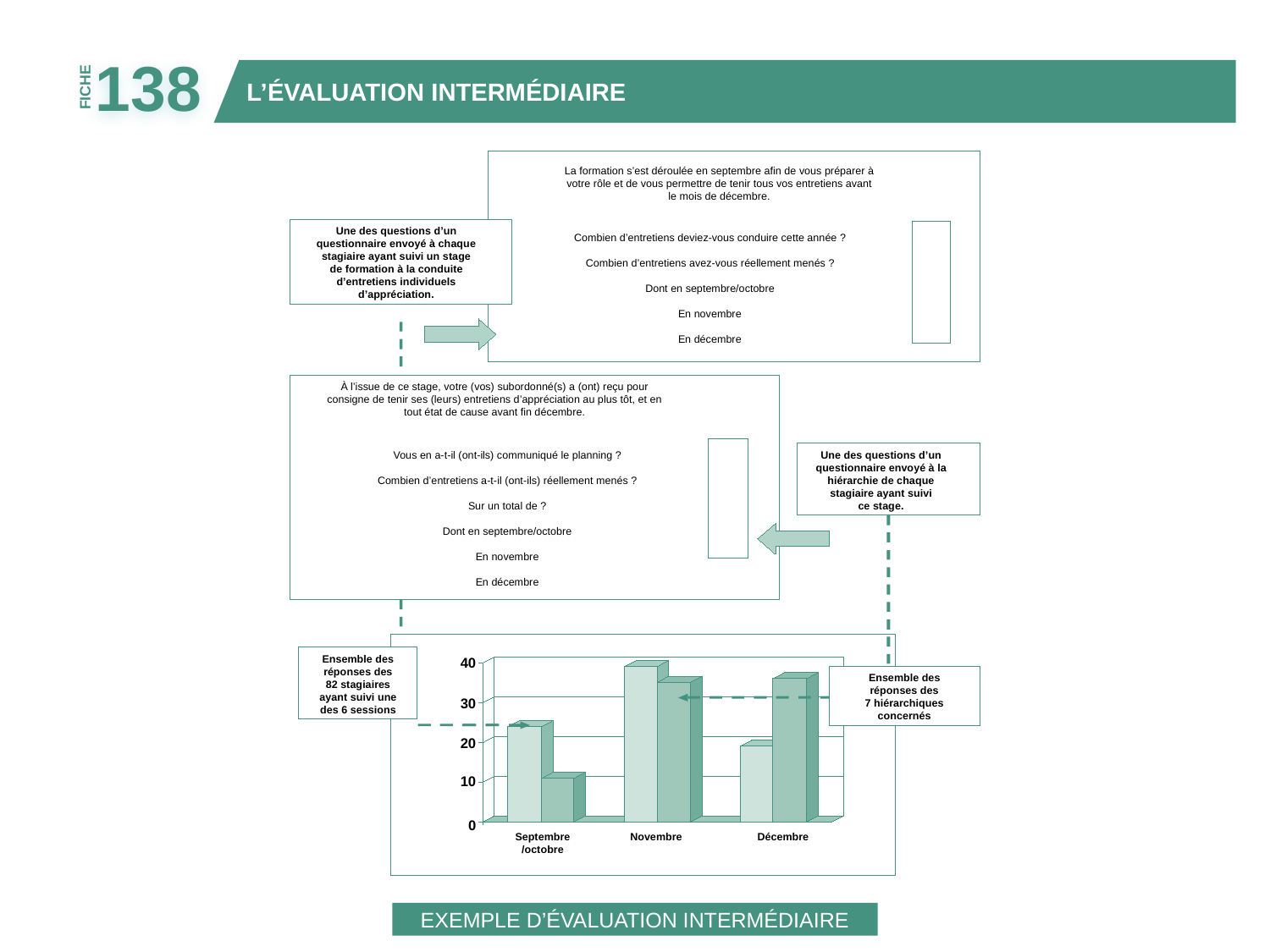

138

L’ÉVALUATION INTERMÉDIAIRE
FICHE

La formation s’est déroulée en septembre afin de vous préparer à
votre rôle et de vous permettre de tenir tous vos entretiens avant
le mois de décembre.

Une des questions d’un
questionnaire envoyé à chaque
stagiaire ayant suivi un stage
de formation à la conduite
d’entretiens individuels
d’appréciation.
Combien d’entretiens deviez-vous conduire cette année ?

Combien d’entretiens avez-vous réellement menés ?

Dont en septembre/octobre

En novembre

En décembre

À l’issue de ce stage, votre (vos) subordonné(s) a (ont) reçu pour
consigne de tenir ses (leurs) entretiens d’appréciation au plus tôt, et en
tout état de cause avant fin décembre.

Vous en a-t-il (ont-ils) communiqué le planning ?

Combien d’entretiens a-t-il (ont-ils) réellement menés ?

Sur un total de ?

Dont en septembre/octobre

En novembre

En décembre
Une des questions d’un
questionnaire envoyé à la
hiérarchie de chaque
stagiaire ayant suivi
ce stage.

Ensemble des
réponses des
82 stagiaires
ayant suivi une
des 6 sessions
40

Ensemble des
réponses des
7 hiérarchiques
concernés

30

20

10

0

Septembre
/octobre
Novembre
Décembre
EXEMPLE D’ÉVALUATION INTERMÉDIAIRE